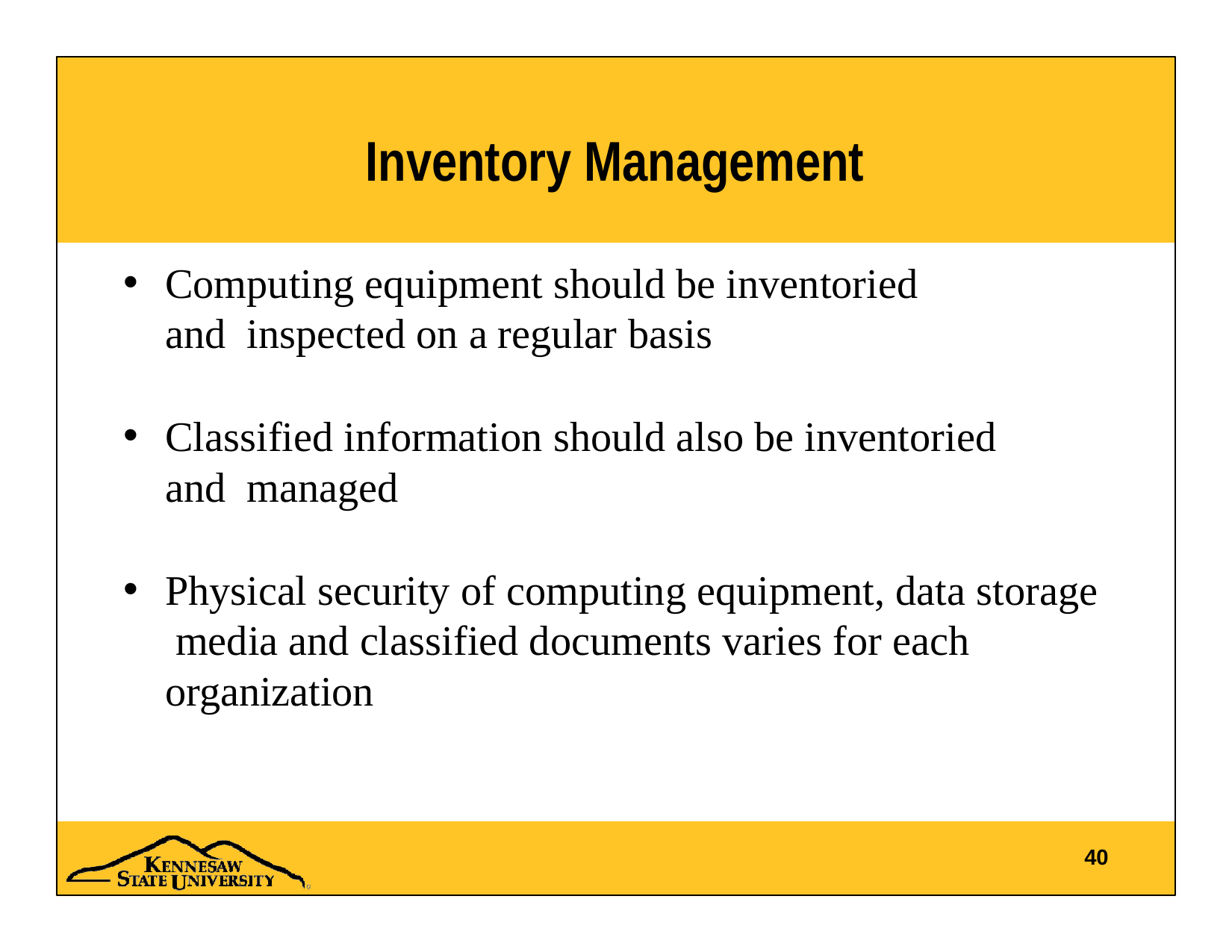

# Inventory Management
Computing equipment should be inventoried and  inspected on a regular basis

Classified information should also be inventoried and  managed

Physical security of computing equipment, data storage  media and classified documents varies for each  organization

40